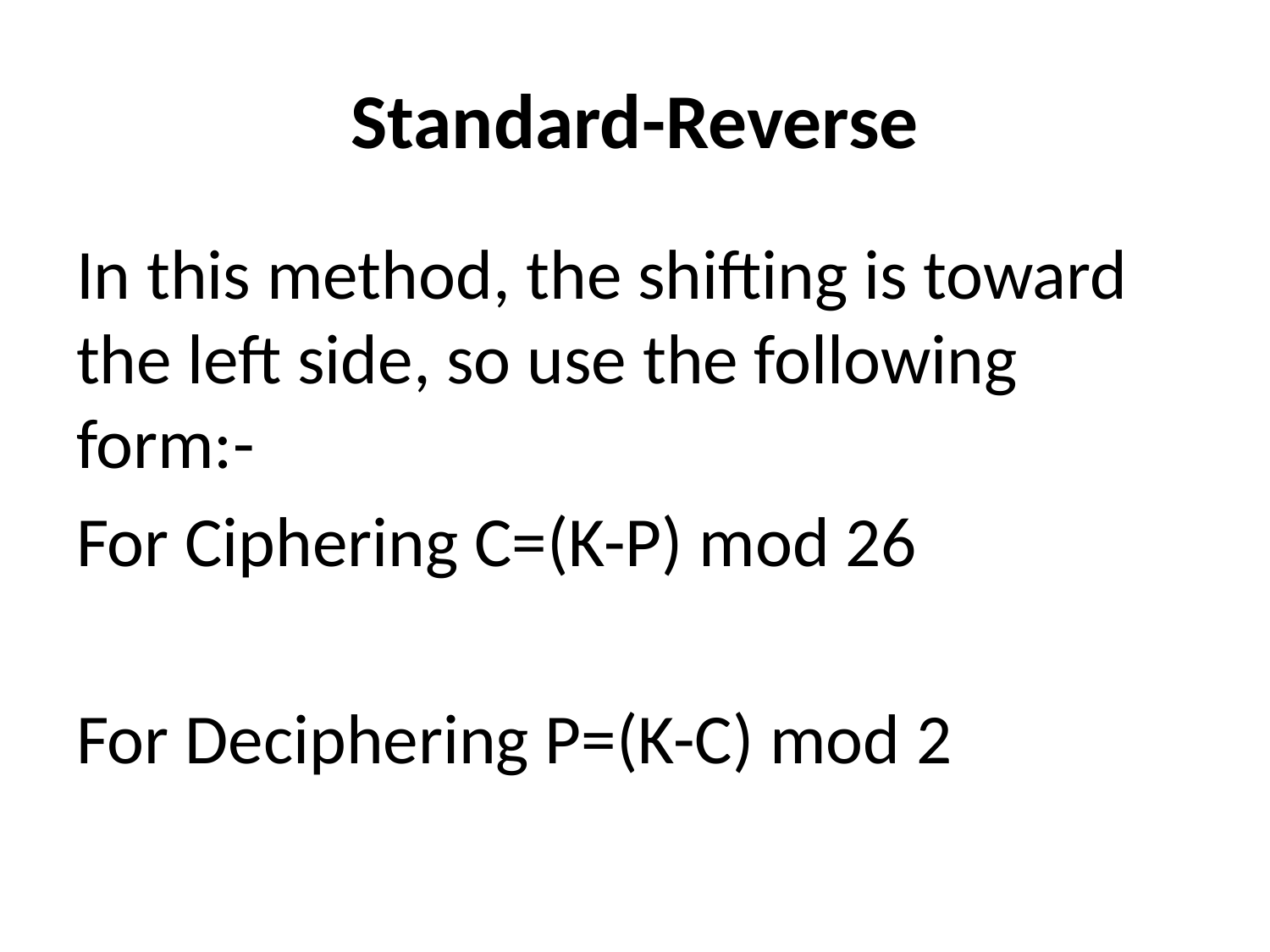

# Standard-Reverse
In this method, the shifting is toward the left side, so use the following form:-
For Ciphering C=(K-P) mod 26

For Deciphering P=(K-C) mod 2